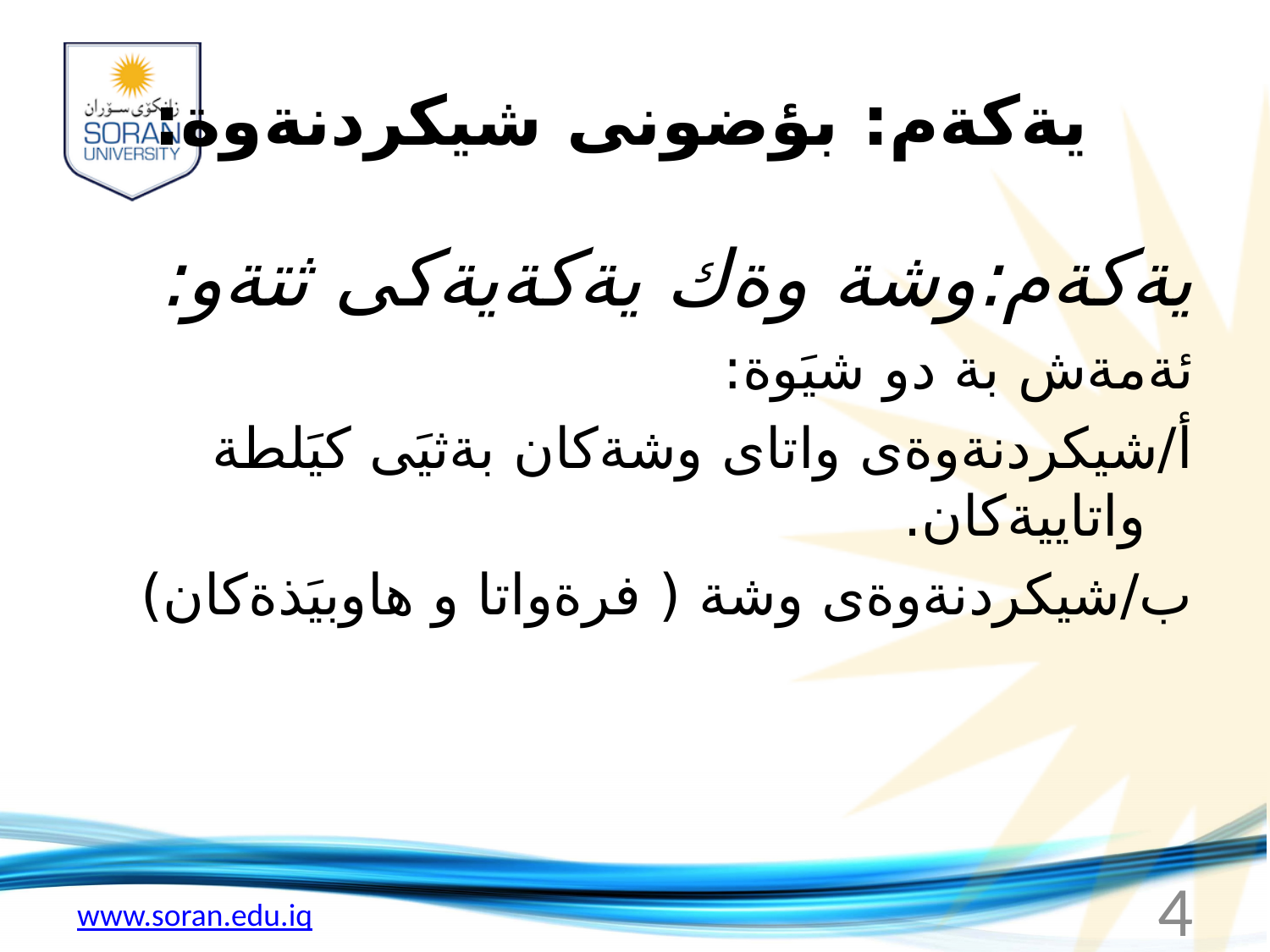

# يةكةم: بؤضونى شيكردنةوة:
يةكةم:وشة وةك يةكةيةكى ثتةو:
ئةمةش بة دو شيَوة:
أ/شيكردنةوةى واتاى وشةكان بةثيَى كيَلطة واتاييةكان.
ب/شيكردنةوةى وشة ( فرةواتا و هاوبيَذةكان)
4